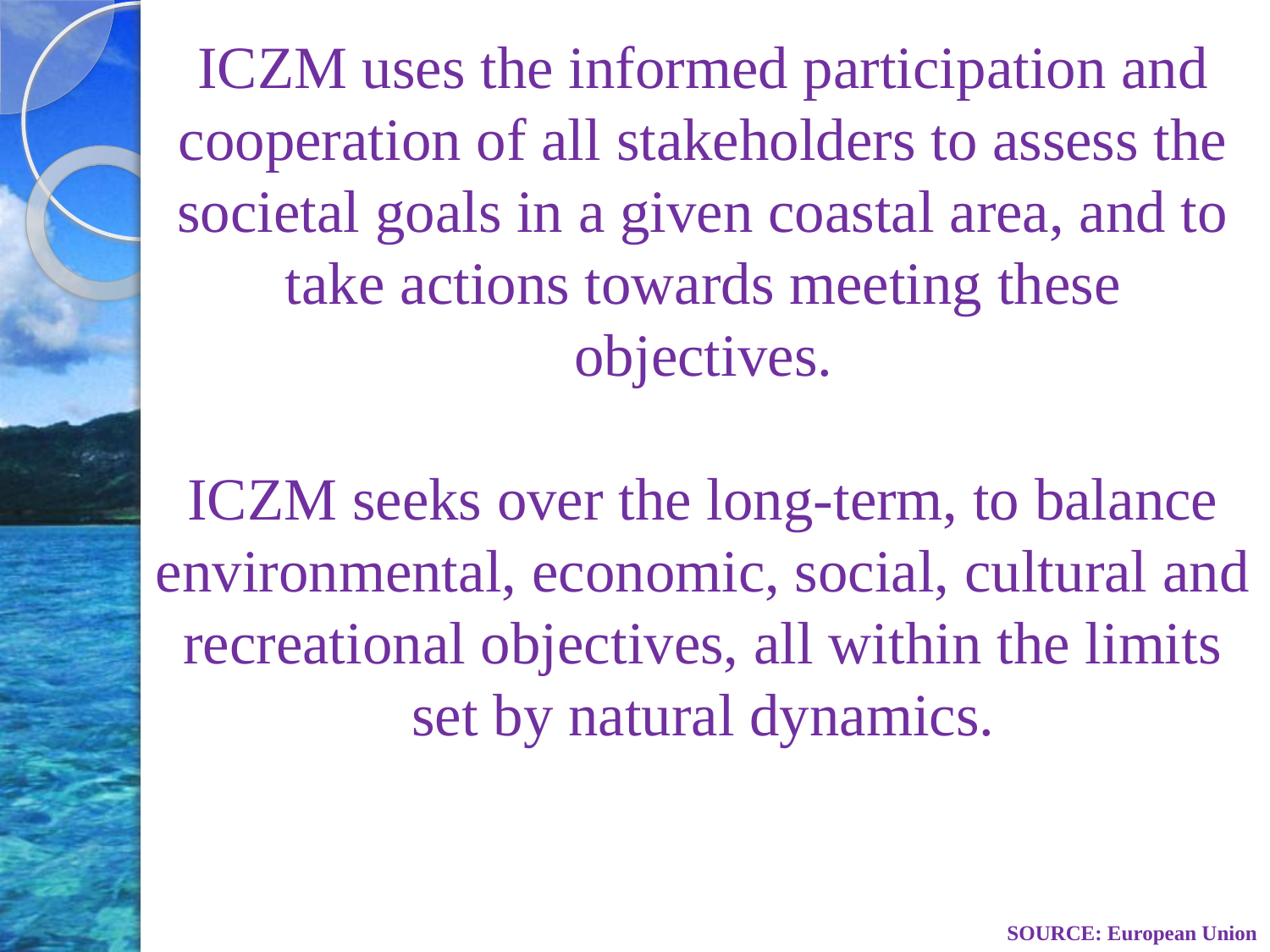

# ICZM uses the informed participation and cooperation of all stakeholders to assess the societal goals in a given coastal area, and to take actions towards meeting these objectives. ICZM seeks over the long-term, to balance environmental, economic, social, cultural and recreational objectives, all within the limits set by natural dynamics.
SOURCE: European Union